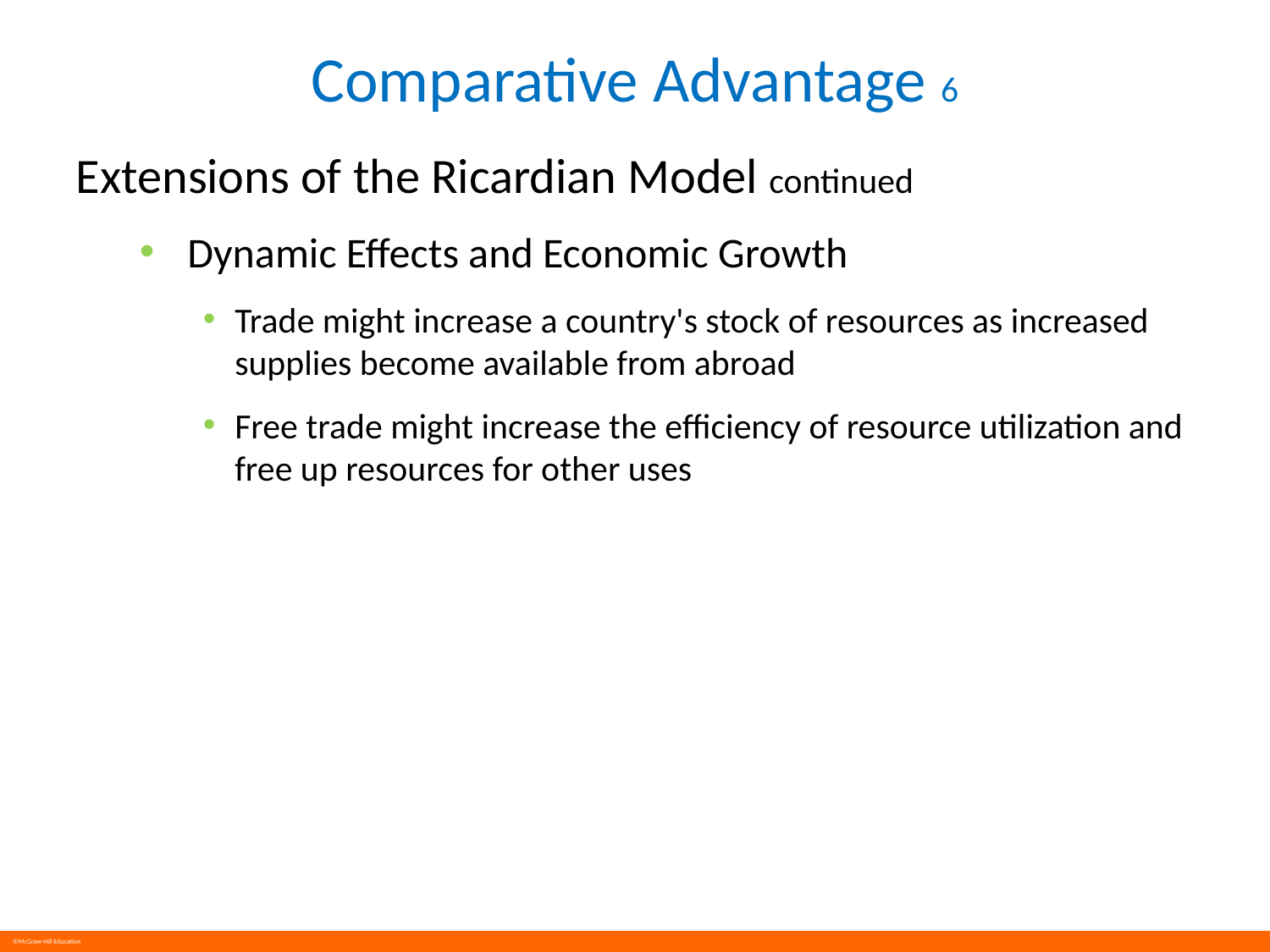

# Comparative Advantage 6
Extensions of the Ricardian Model continued
Dynamic Effects and Economic Growth
Trade might increase a country's stock of resources as increased supplies become available from abroad
Free trade might increase the efficiency of resource utilization and free up resources for other uses